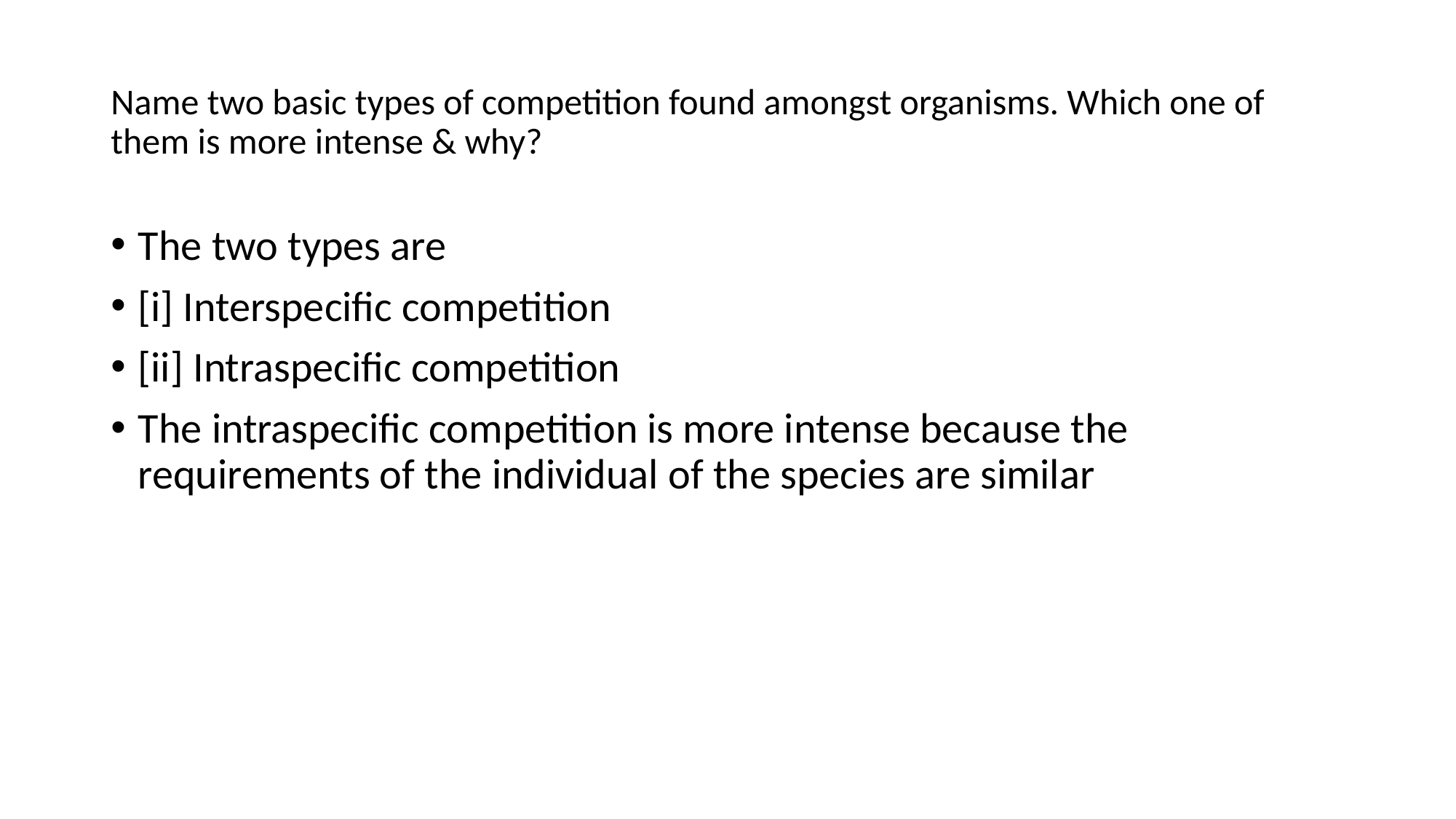

# Name two basic types of competition found amongst organisms. Which one of them is more intense & why?
The two types are
[i] Interspecific competition
[ii] Intraspecific competition
The intraspecific competition is more intense because the requirements of the individual of the species are similar